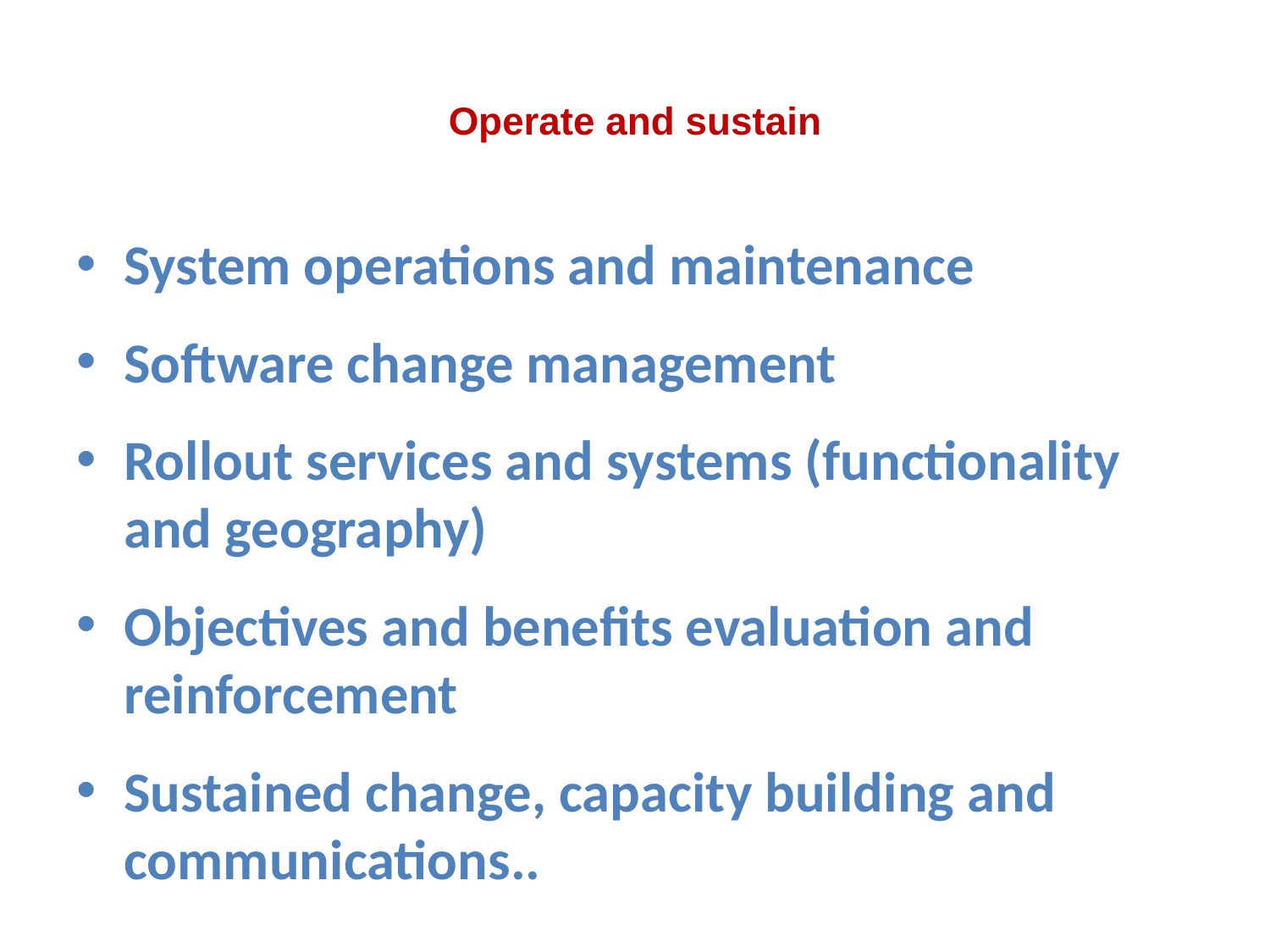

# Operate and sustain
System operations and maintenance
Software change management
Rollout services and systems (functionality and geography)
Objectives and benefits evaluation and reinforcement
Sustained change, capacity building and communications..